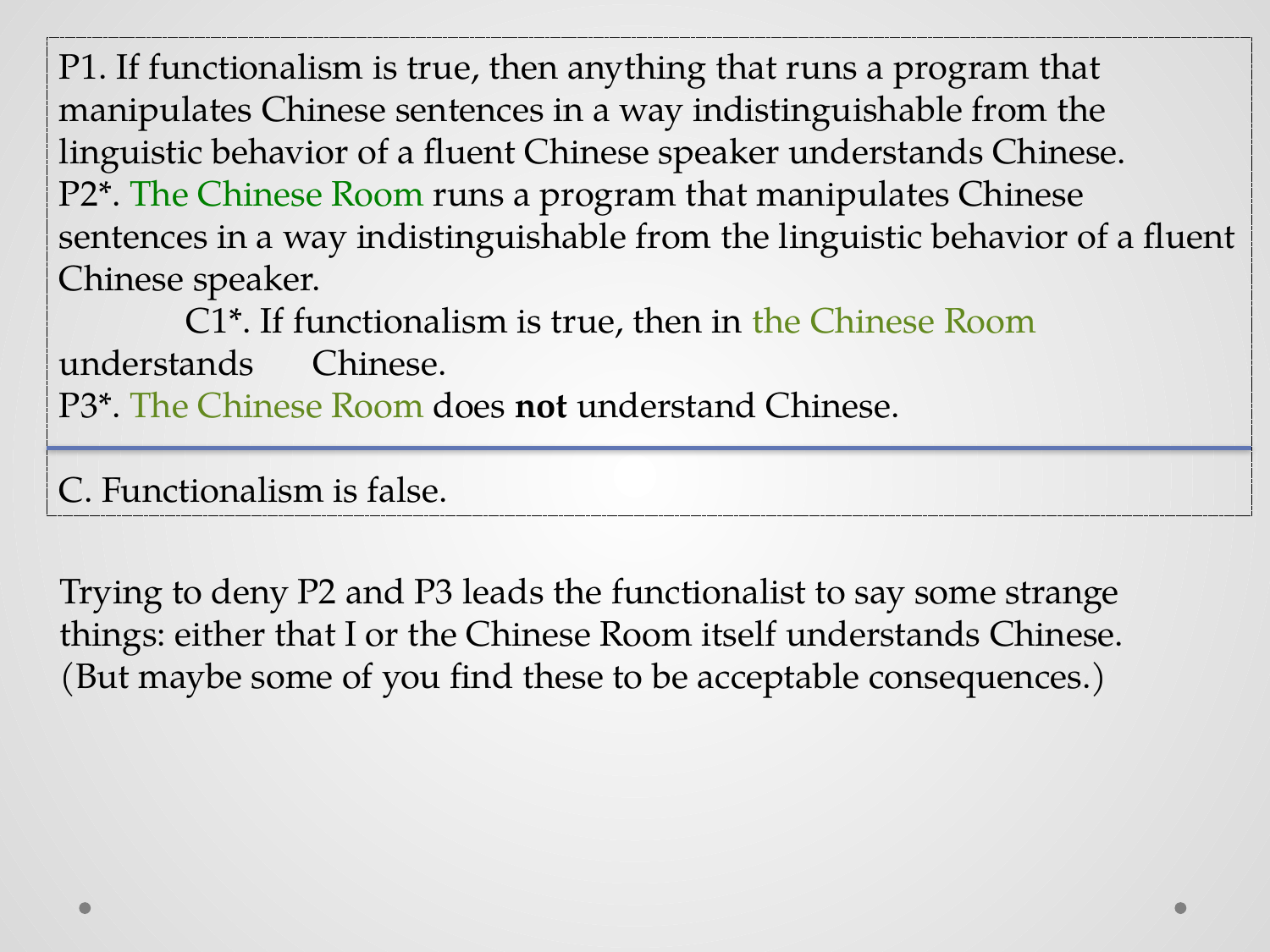

P1. If functionalism is true, then anything that runs a program that manipulates Chinese sentences in a way indistinguishable from the linguistic behavior of a fluent Chinese speaker understands Chinese.
P2*. The Chinese Room runs a program that manipulates Chinese sentences in a way indistinguishable from the linguistic behavior of a fluent Chinese speaker.
	C1*. If functionalism is true, then in the Chinese Room understands 	Chinese.
P3*. The Chinese Room does not understand Chinese.

C. Functionalism is false.
Trying to deny P2 and P3 leads the functionalist to say some strange things: either that I or the Chinese Room itself understands Chinese. (But maybe some of you find these to be acceptable consequences.)